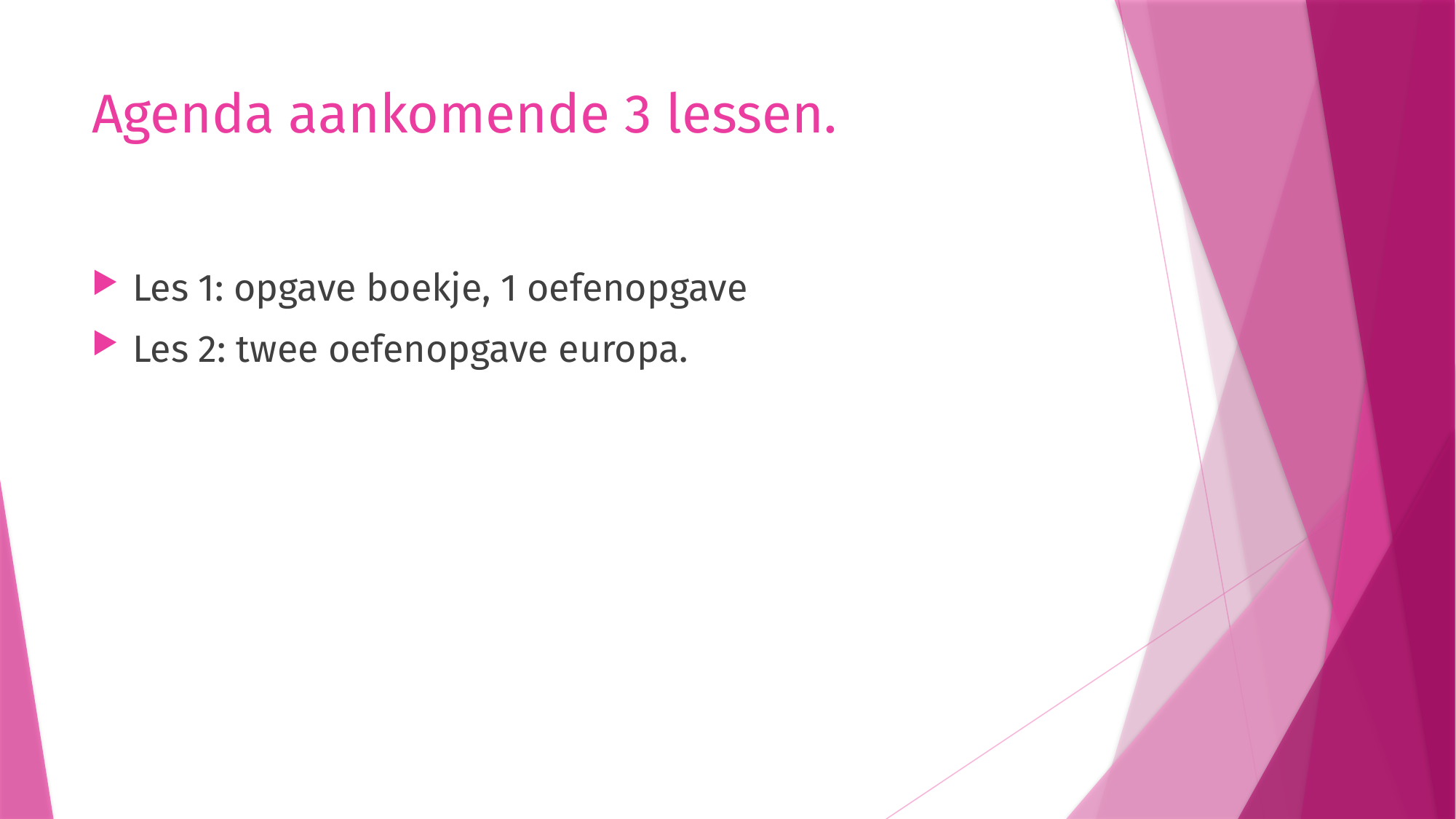

# Agenda aankomende 3 lessen.
Les 1: opgave boekje, 1 oefenopgave
Les 2: twee oefenopgave europa.